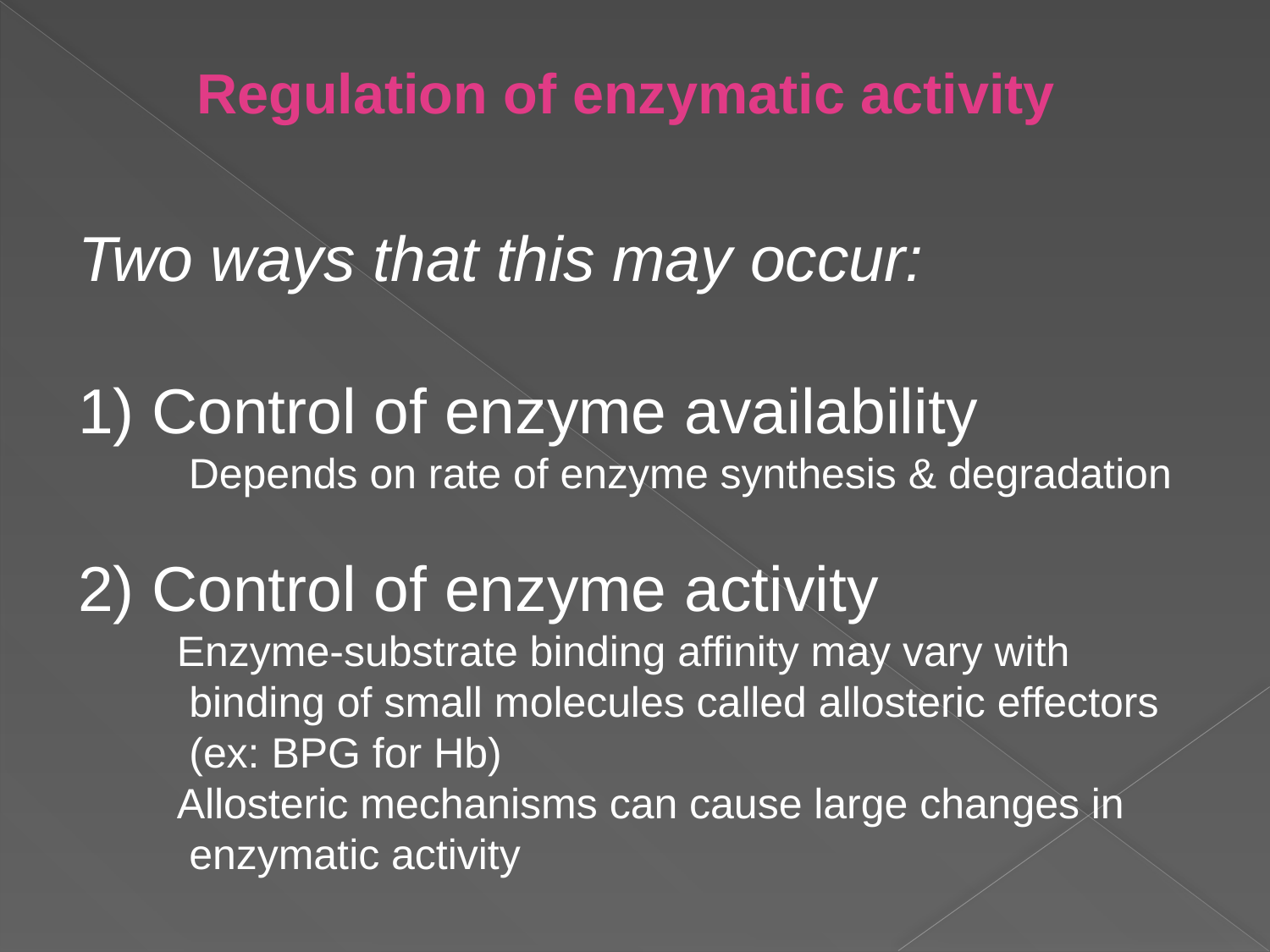

Regulation of enzymatic activity

Two ways that this may occur:

 Control of enzyme availability
    Depends on rate of enzyme synthesis & degradation

 Control of enzyme activity
   Enzyme-substrate binding affinity may vary with binding of small molecules called allosteric effectors (ex: BPG for Hb)
   Allosteric mechanisms can cause large changes in enzymatic activity